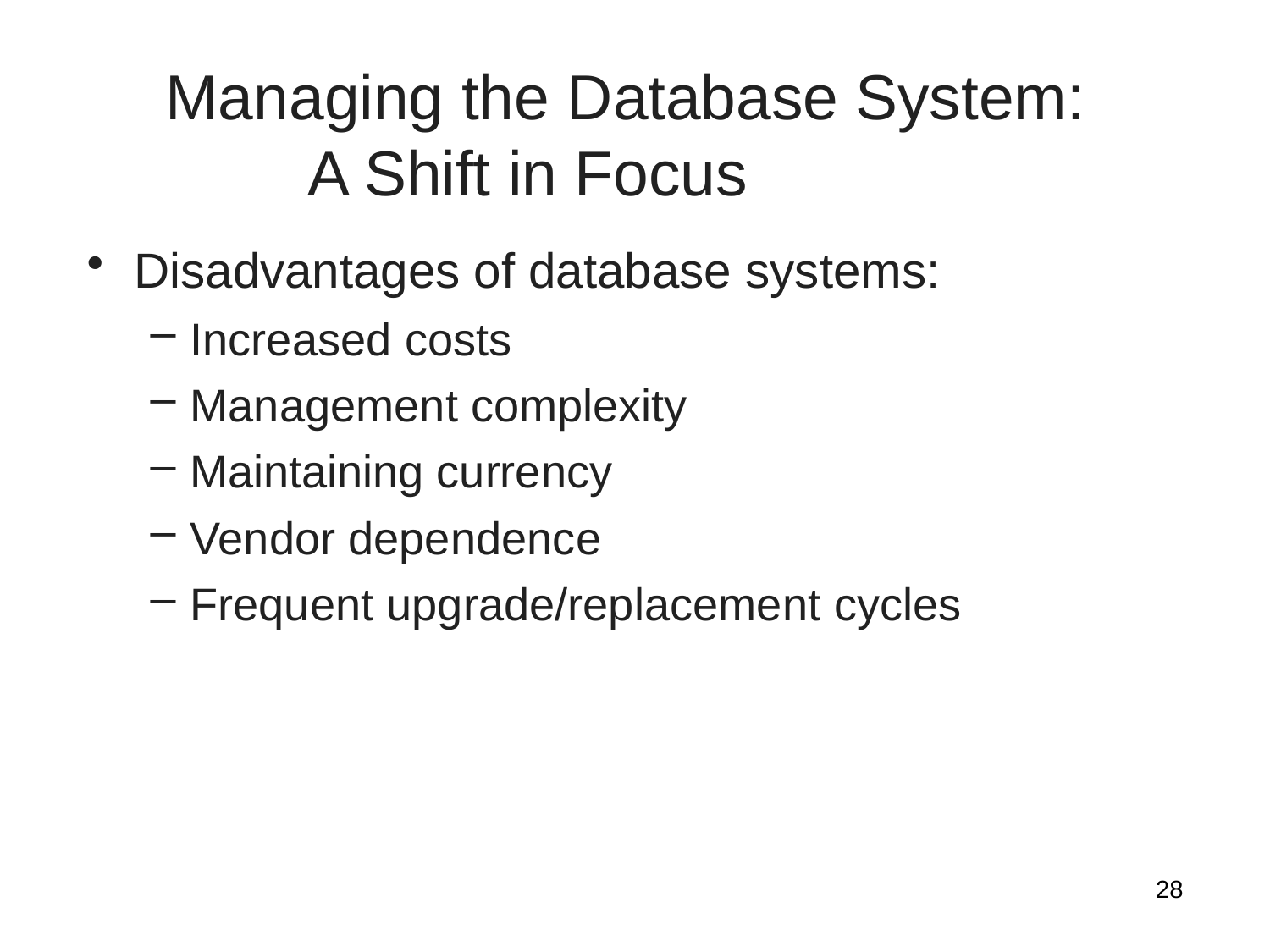

# Managing the Database System:  A Shift in Focus
Disadvantages of database systems:
Increased costs
Management complexity
Maintaining currency
Vendor dependence
Frequent upgrade/replacement cycles
28